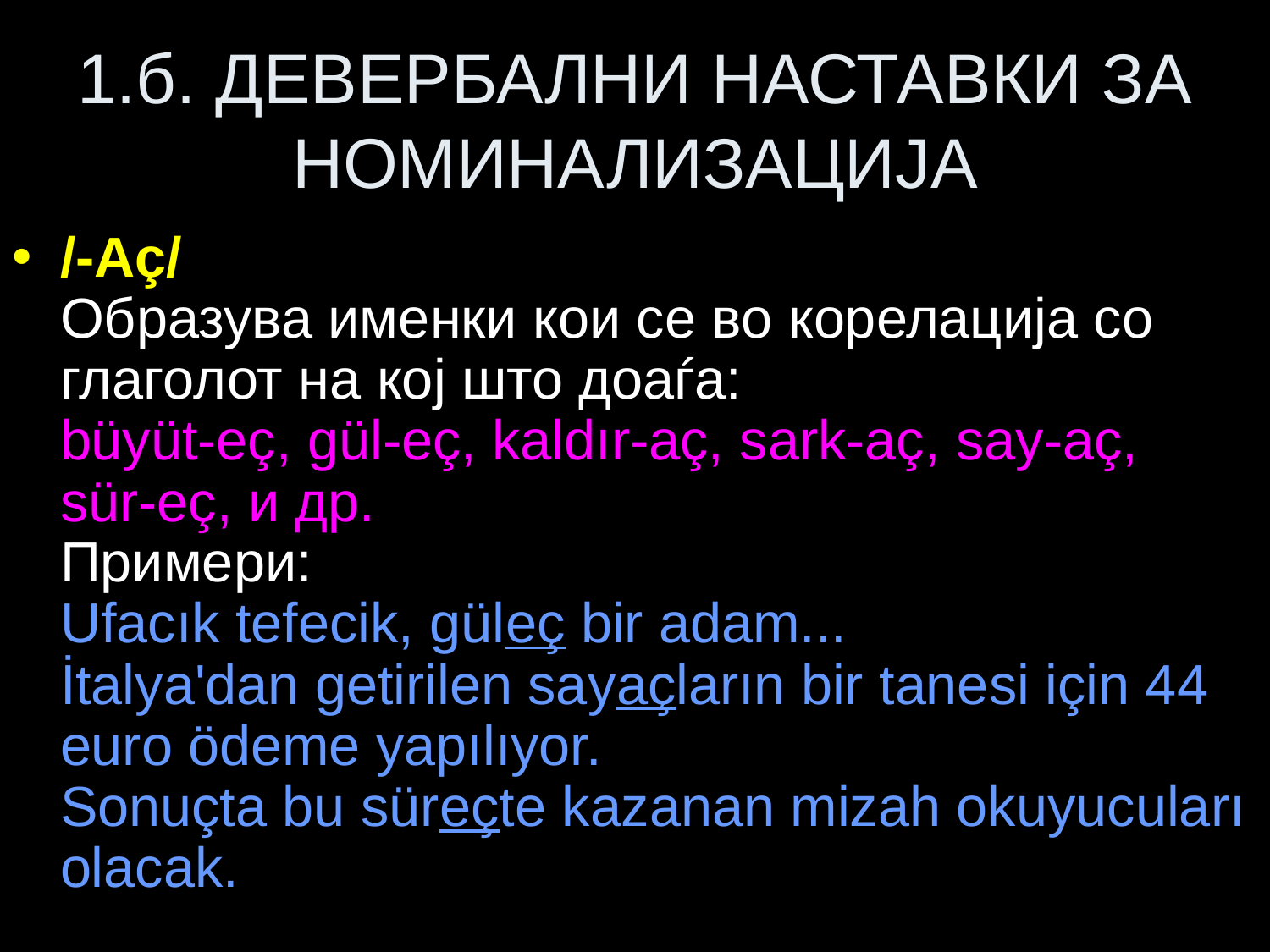

# 1.б. ДЕВЕРБАЛНИ НАСТАВКИ ЗА НОМИНАЛИЗАЦИЈА
/-Aç/
Образува именки кои се во корелација со глаголот на кој што доаѓа:
büyüt-eç, gül-eç, kaldır-aç, sark-aç, say-aç,
sür-eç, и др.
Примери:
Ufacık tefecik, güleç bir adam...
İtalya'dan getirilen sayaçların bir tanesi için 44 euro ödeme yapılıyor.
Sonuçta bu süreçte kazanan mizah okuyucuları olacak.